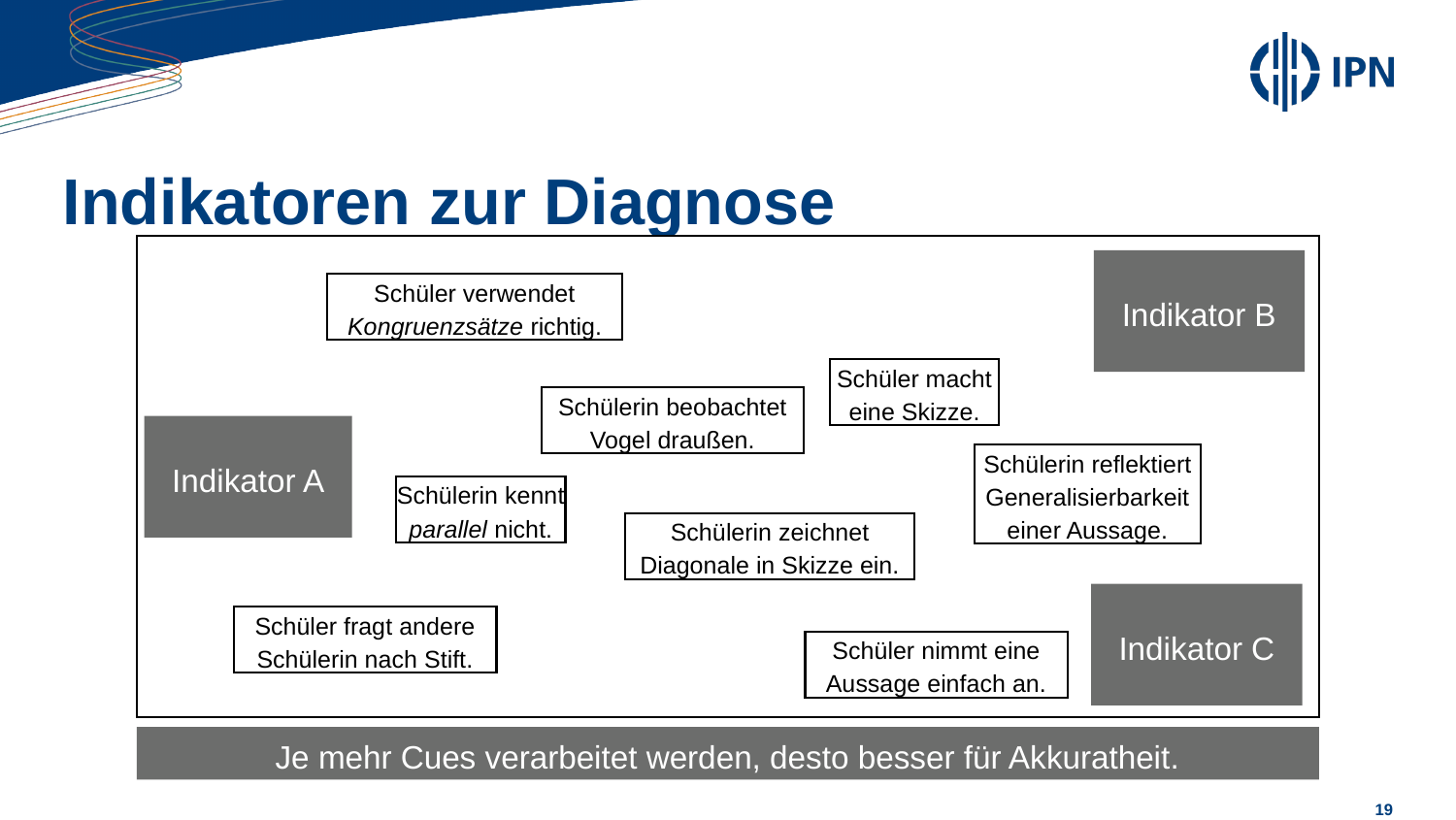

# Indikatoren zur Diagnose

Indikator B
Schüler verwendet Kongruenzsätze richtig.
Schüler macht eine Skizze.
Schülerin beobachtet Vogel draußen.
Indikator A
Schülerin reflektiert Generalisierbarkeit einer Aussage.
Schülerin kennt parallel nicht.
Schülerin zeichnet Diagonale in Skizze ein.
Indikator C
Schüler fragt andere Schülerin nach Stift.
Schüler nimmt eine Aussage einfach an.
Je mehr Cues verarbeitet werden, desto besser für Akkuratheit.

19